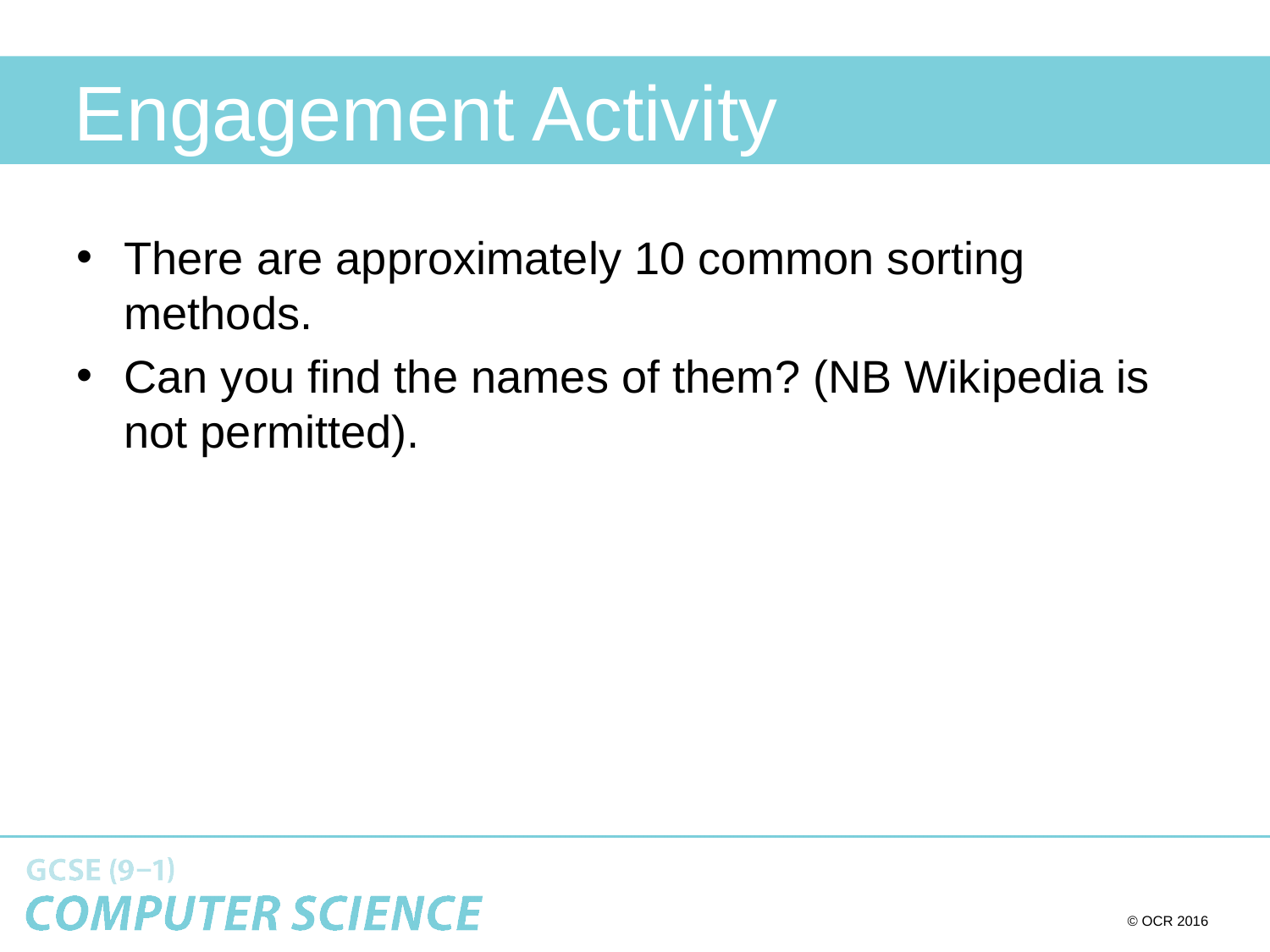

# Engagement Activity
There are approximately 10 common sorting methods.
Can you find the names of them? (NB Wikipedia is not permitted).